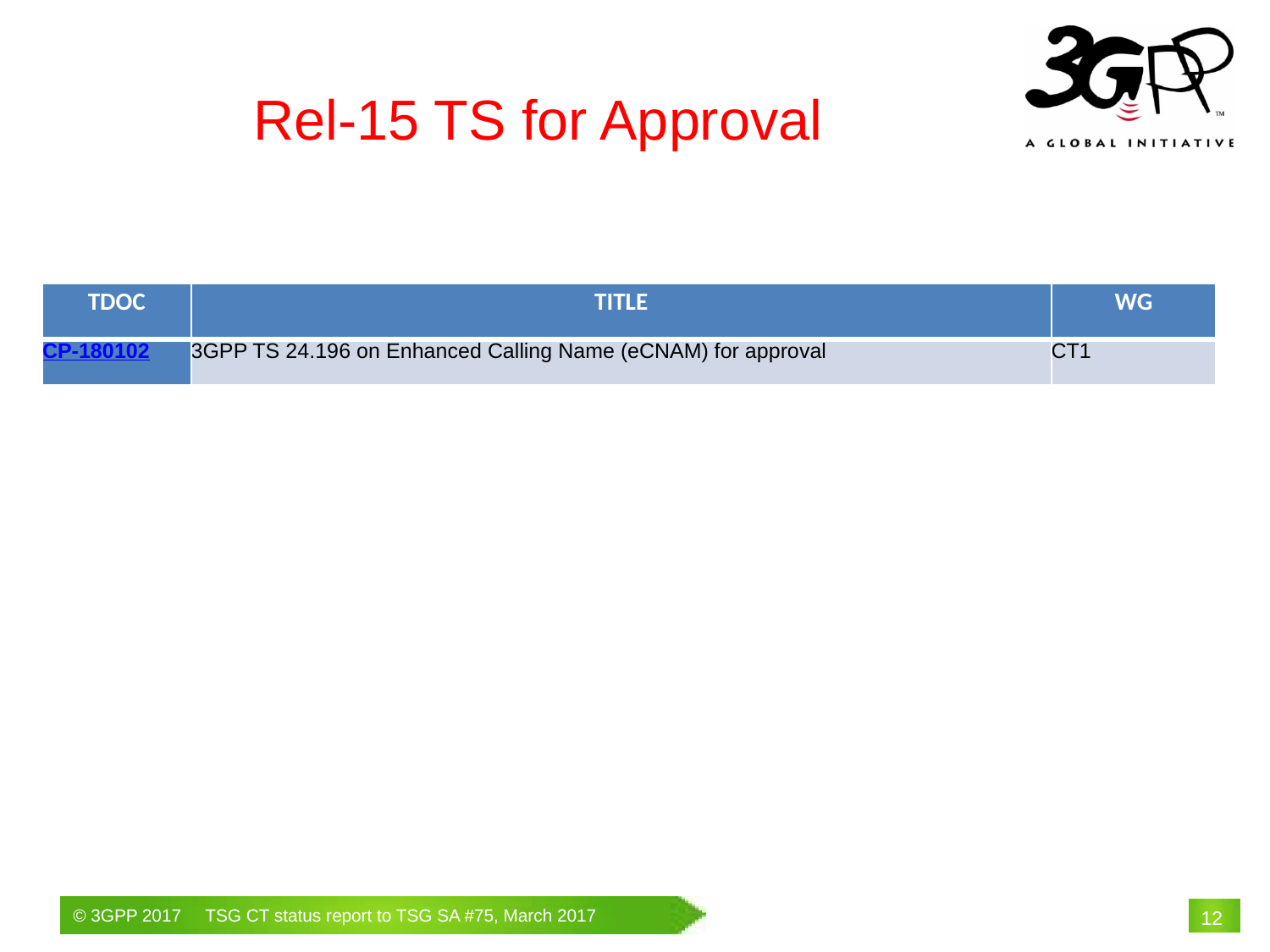

Rel-15 TS for Approval

| TDOC | TITLE | WG |
| --- | --- | --- |
| CP-180102 | 3GPP TS 24.196 on Enhanced Calling Name (eCNAM) for approval | CT1 |

# 12